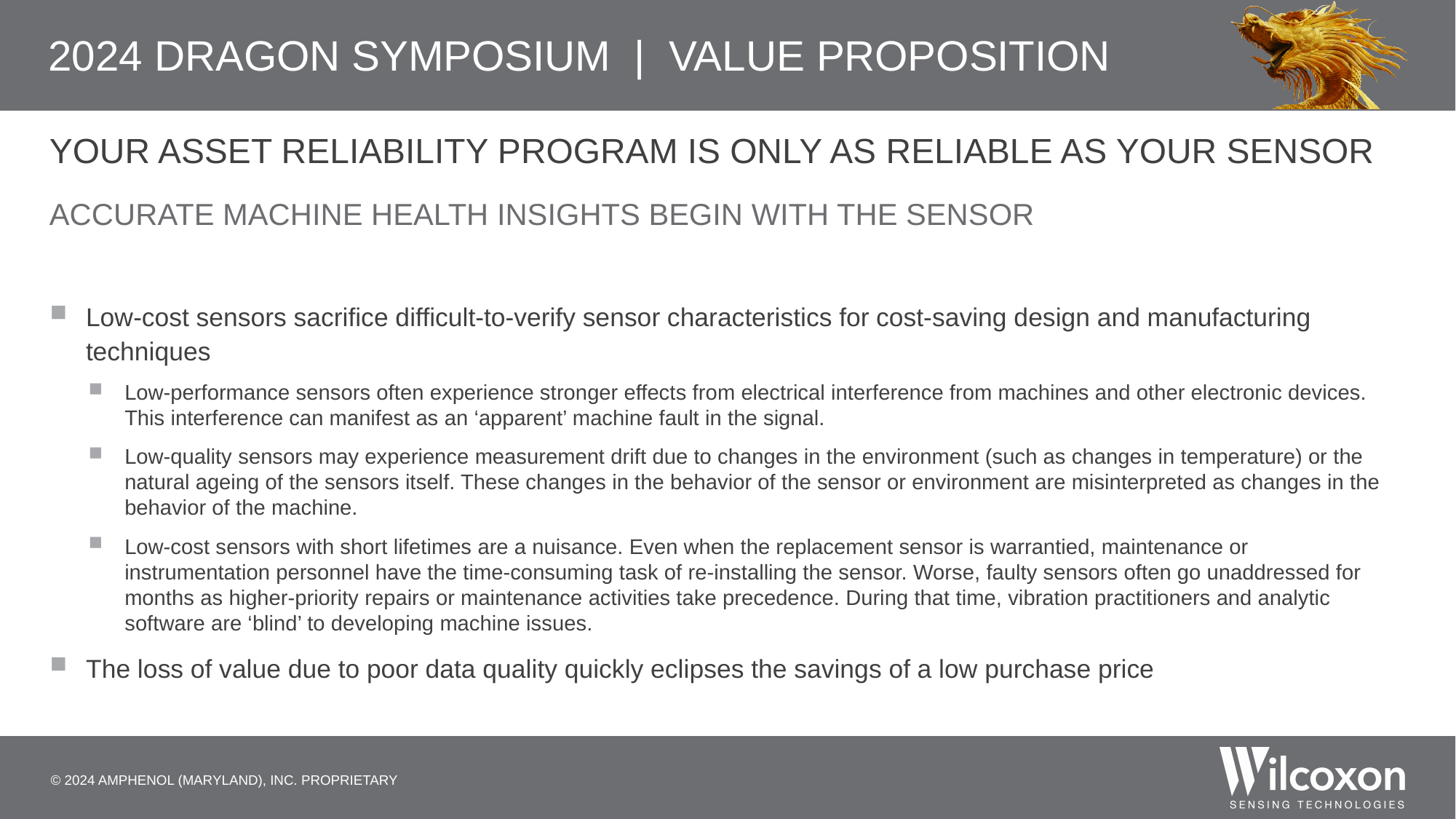

# Your Asset Reliability Program is Only as Reliable as Your Sensor
Accurate machine health insights begin with the sensor
Low-cost sensors sacrifice difficult-to-verify sensor characteristics for cost-saving design and manufacturing techniques
Low-performance sensors often experience stronger effects from electrical interference from machines and other electronic devices. This interference can manifest as an ‘apparent’ machine fault in the signal.
Low-quality sensors may experience measurement drift due to changes in the environment (such as changes in temperature) or the natural ageing of the sensors itself. These changes in the behavior of the sensor or environment are misinterpreted as changes in the behavior of the machine.
Low-cost sensors with short lifetimes are a nuisance. Even when the replacement sensor is warrantied, maintenance or instrumentation personnel have the time-consuming task of re-installing the sensor. Worse, faulty sensors often go unaddressed for months as higher-priority repairs or maintenance activities take precedence. During that time, vibration practitioners and analytic software are ‘blind’ to developing machine issues.
The loss of value due to poor data quality quickly eclipses the savings of a low purchase price
© 2024 Amphenol (Maryland), Inc. Proprietary